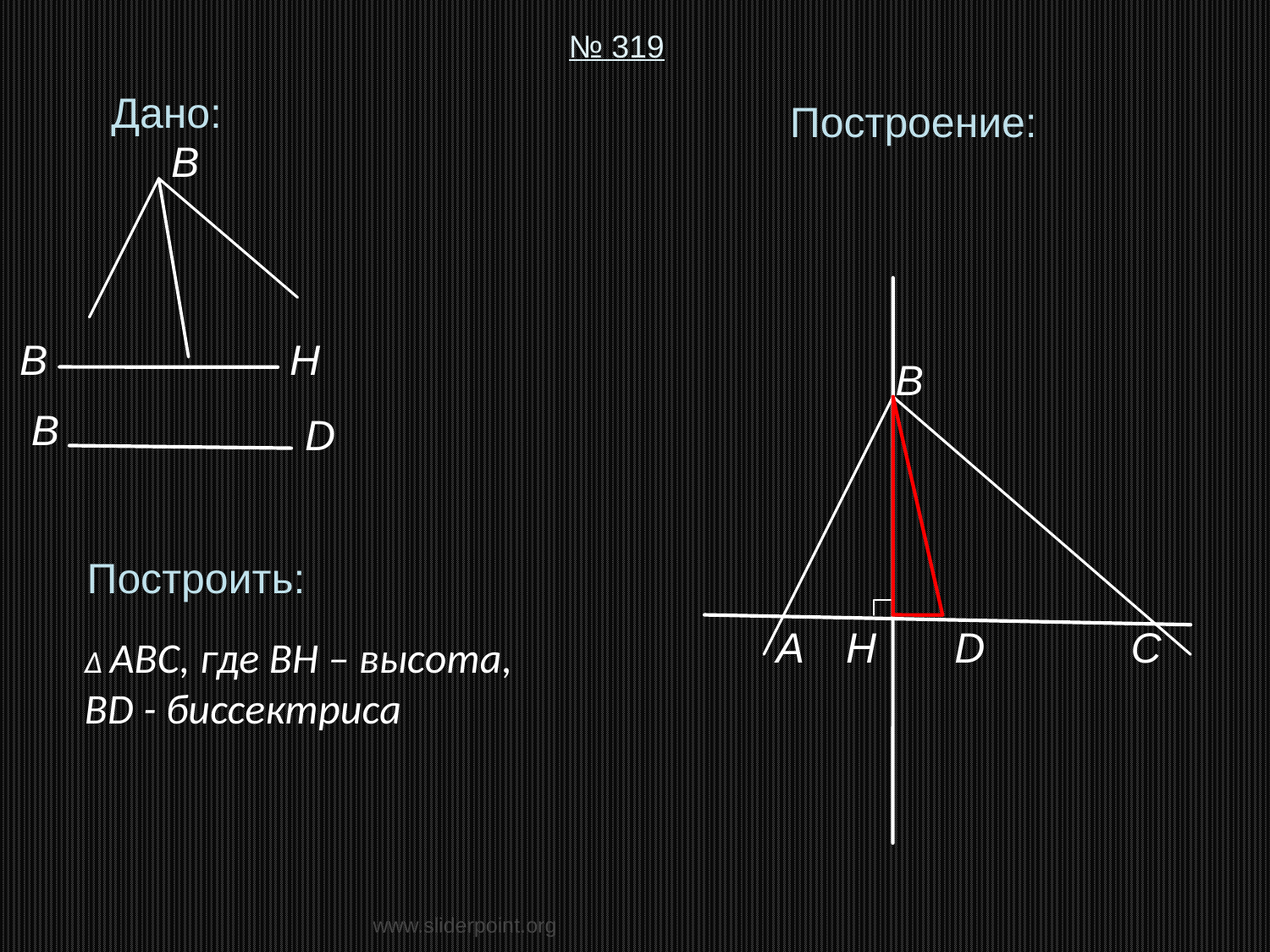

№ 319
Дано:
Построение:
B
B
H
B
B
D
Построить:
A
H
D
C
∆ ABC, где BH – высота,
BD - биссектриса
www.sliderpoint.org